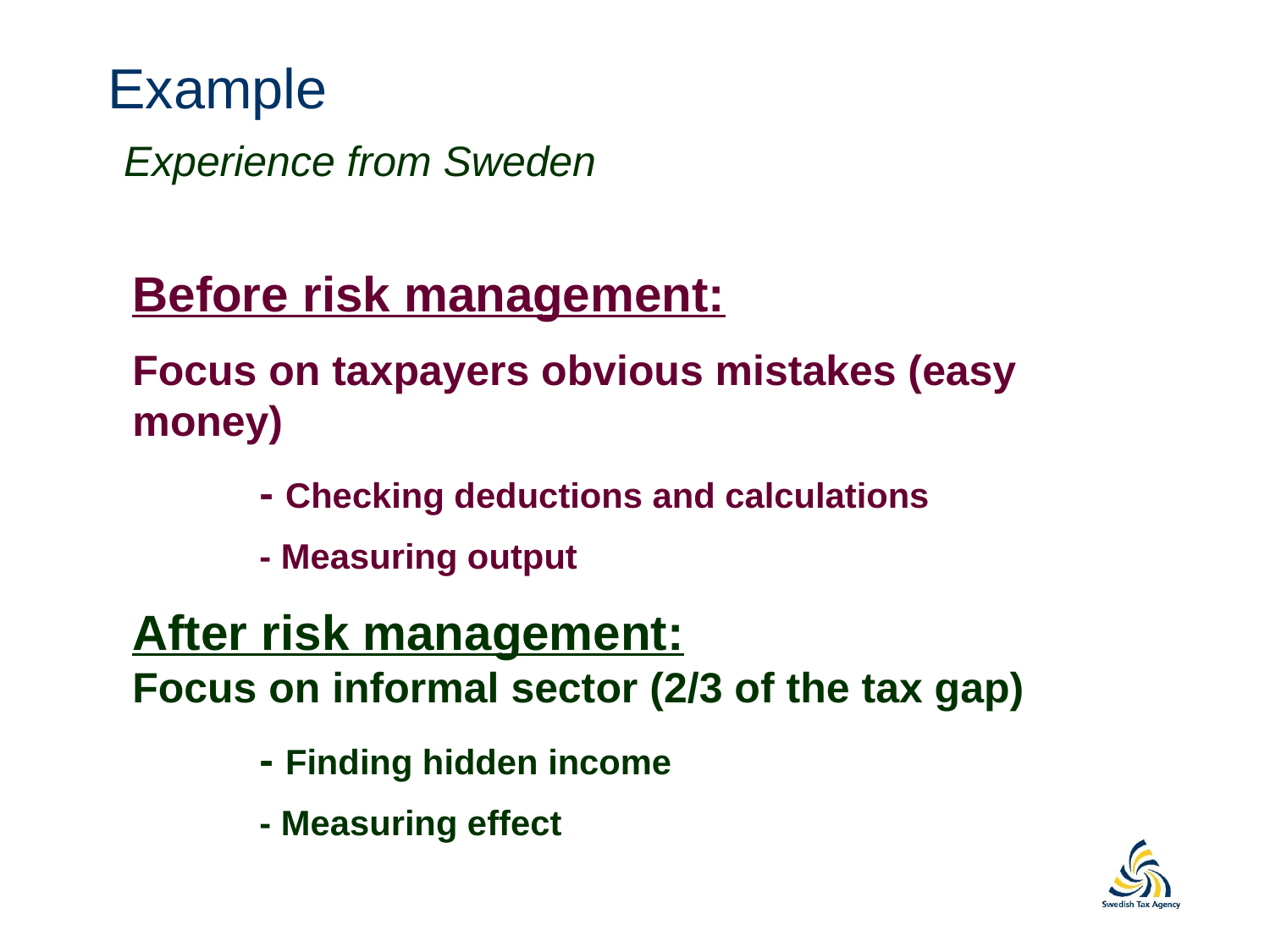

# Example Experience from Sweden
Before risk management:
Focus on taxpayers obvious mistakes (easy money)
	- Checking deductions and calculations
	- Measuring output
After risk management:
Focus on informal sector (2/3 of the tax gap)
	- Finding hidden income
	- Measuring effect